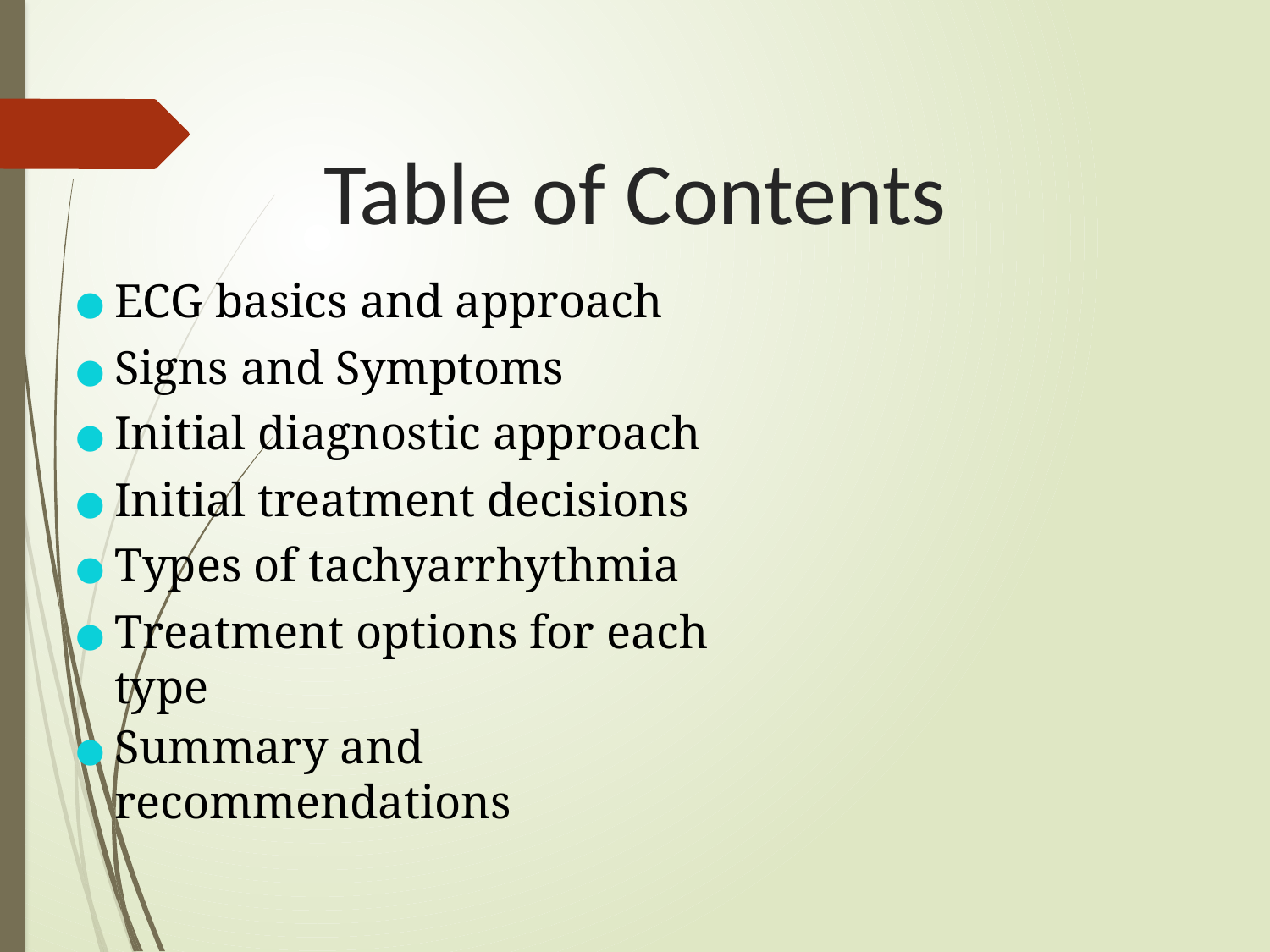

# Table of Contents
ECG basics and approach
Signs and Symptoms
Initial diagnostic approach
Initial treatment decisions
Types of tachyarrhythmia
Treatment options for each type
Summary and recommendations